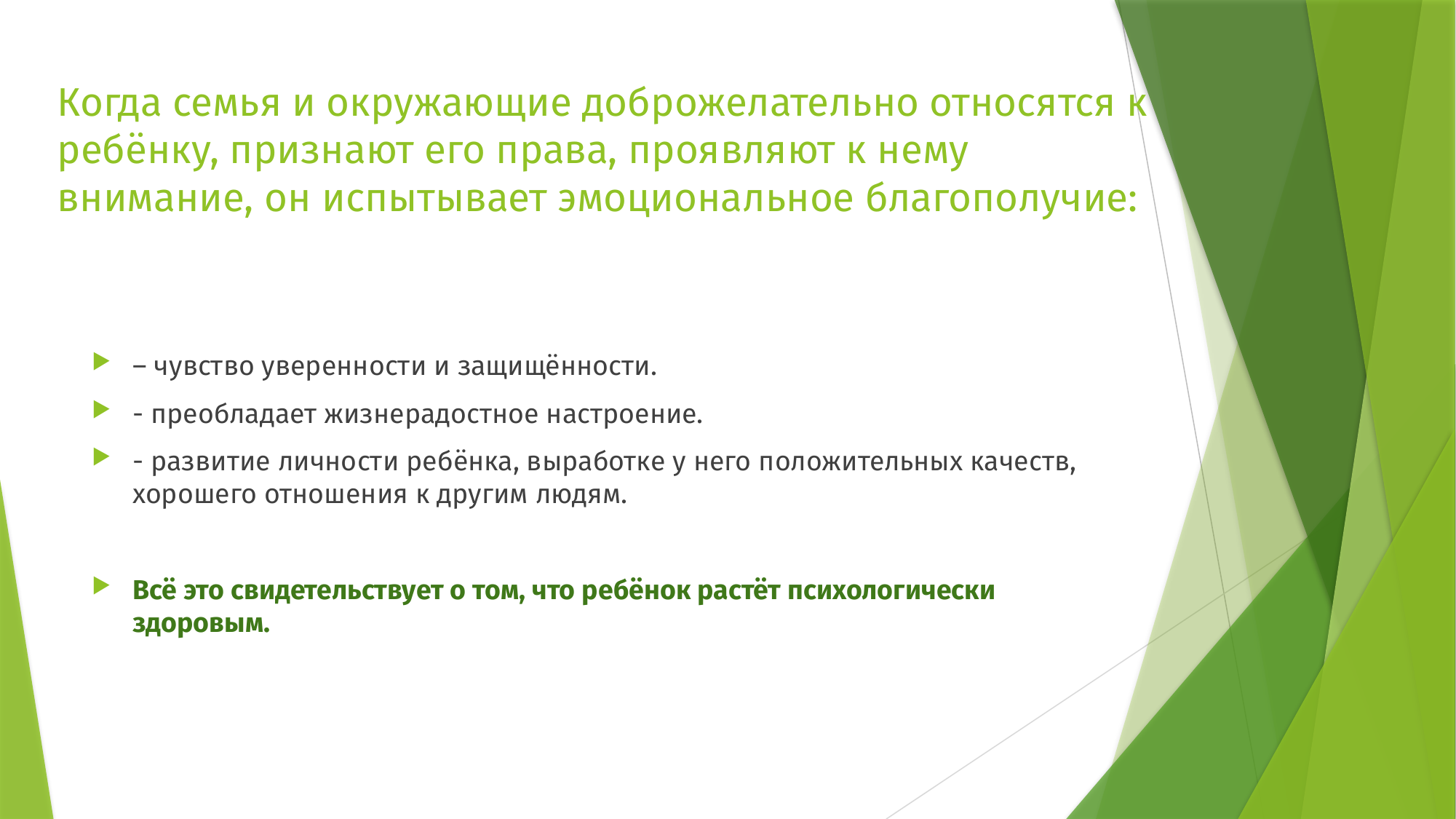

# Когда семья и окружающие доброжелательно относятся к ребёнку, признают его права, проявляют к нему внимание, он испытывает эмоциональное благополучие:
– чувство уверенности и защищённости.
- преобладает жизнерадостное настроение.
- развитие личности ребёнка, выработке у него положительных качеств, хорошего отношения к другим людям.

Всё это свидетельствует о том, что ребёнок растёт психологически здоровым.